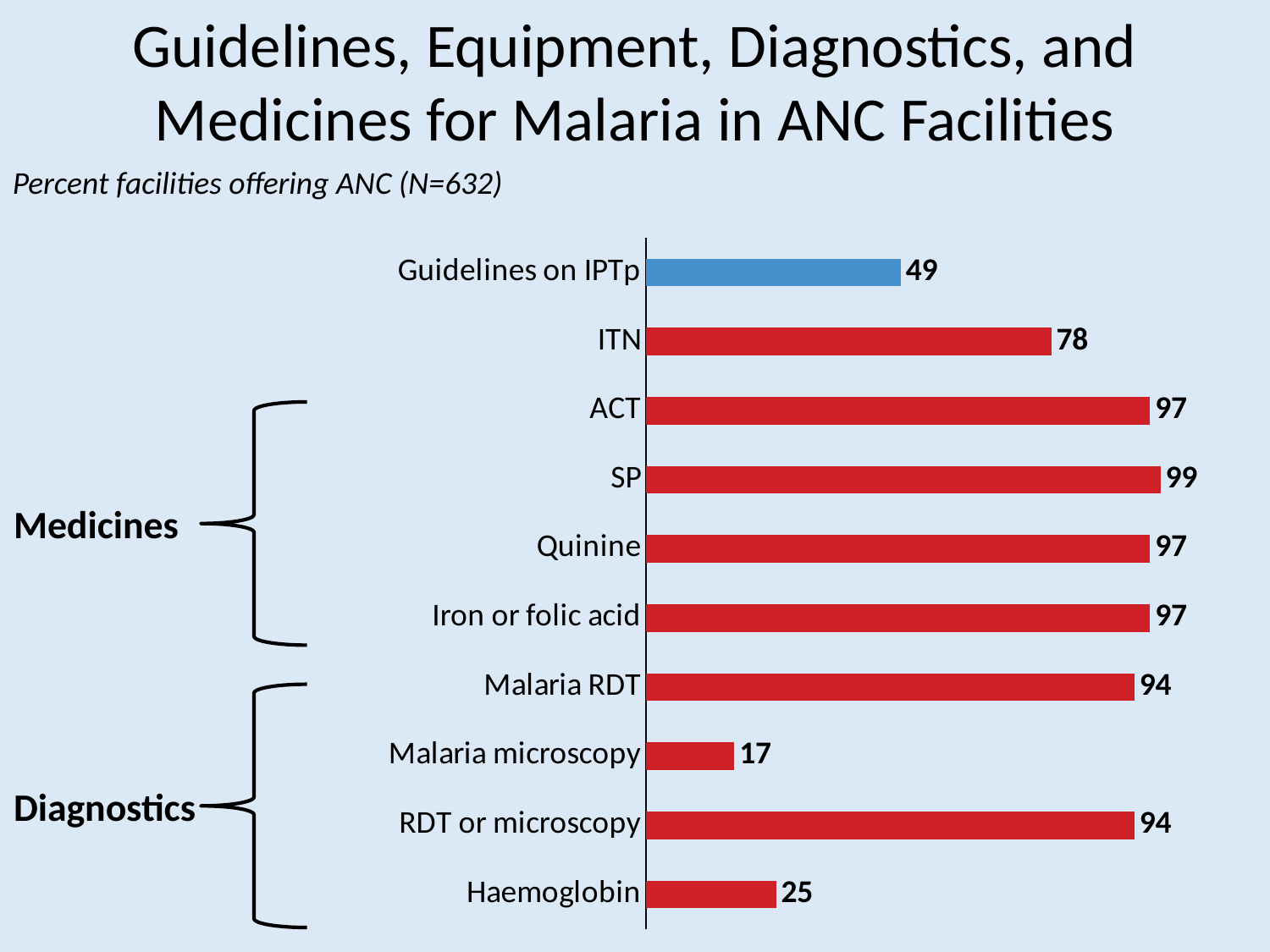

# Guidelines, Equipment, Diagnostics, and Medicines for Malaria in ANC Facilities
Percent facilities offering ANC (N=632)

### Chart

| Category | Series 1 |
|---|---|
| Haemoglobin | 25.0 |
| RDT or microscopy | 94.0 |
| Malaria microscopy | 17.0 |
| Malaria RDT | 94.0 |
| Iron or folic acid | 97.0 |
| Quinine | 97.0 |
| SP | 99.0 |
| ACT | 97.0 |
| ITN | 78.0 |
| Guidelines on IPTp | 49.0 |
Medicines

Diagnostics